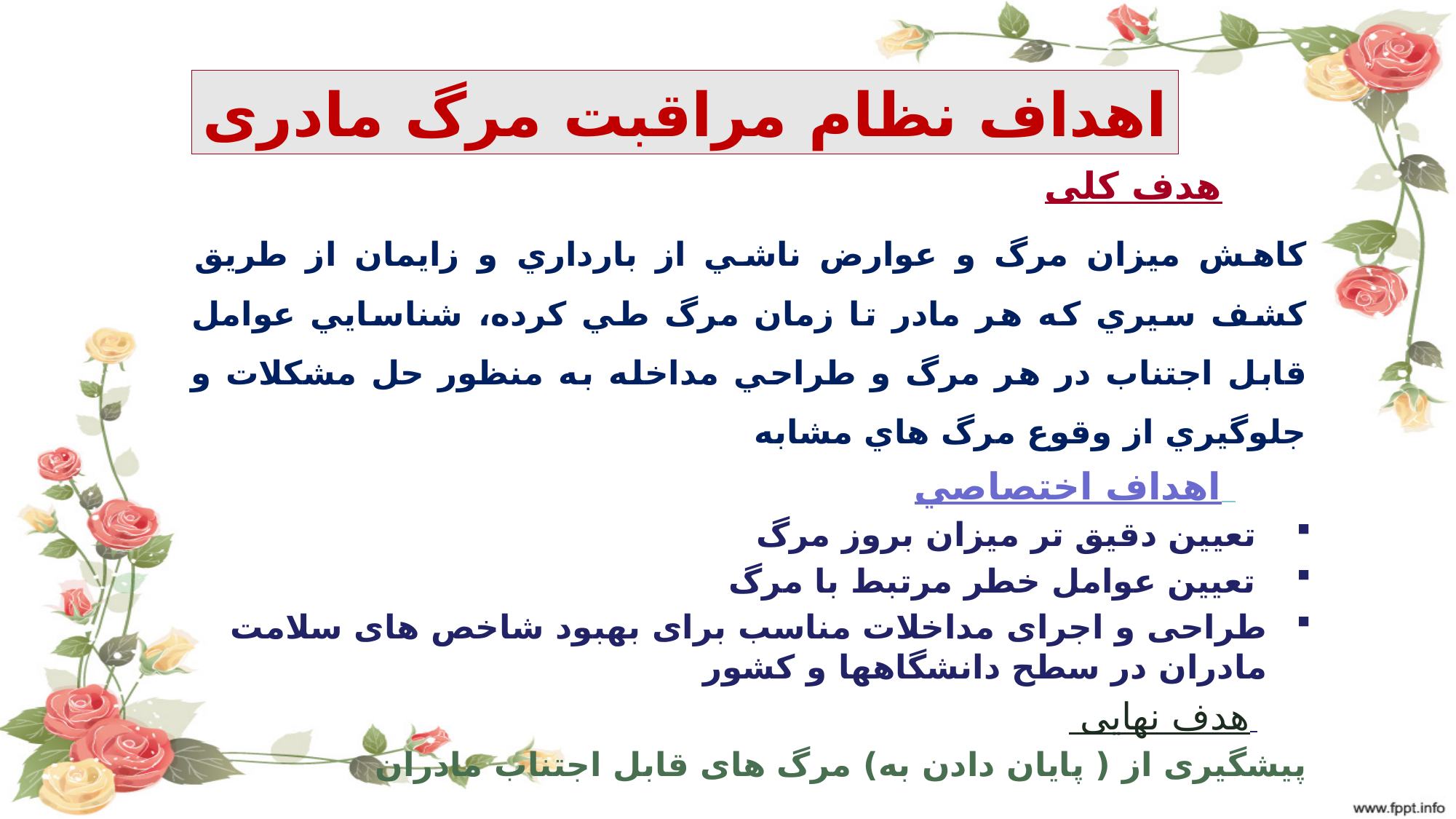

اهداف نظام مراقبت مرگ مادری
        هدف کلی
كاهش ميزان مرگ و عوارض ناشي از بارداري و زايمان از طريق كشف سيري كه هر مادر تا زمان مرگ طي كرده، شناسايي عوامل قابل اجتناب در هر مرگ و طراحي مداخله به منظور حل مشكلات و جلوگيري از وقوع مرگ هاي مشابه
            اهداف اختصاصي
 تعيين دقيق تر ميزان بروز مرگ
 تعيين عوامل خطر مرتبط با مرگ
طراحی و اجرای مداخلات مناسب برای بهبود شاخص های سلامت مادران در سطح دانشگاهها و کشور
        هدف نهایی
پیشگیری از ( پایان دادن به) مرگ های قابل اجتناب مادران